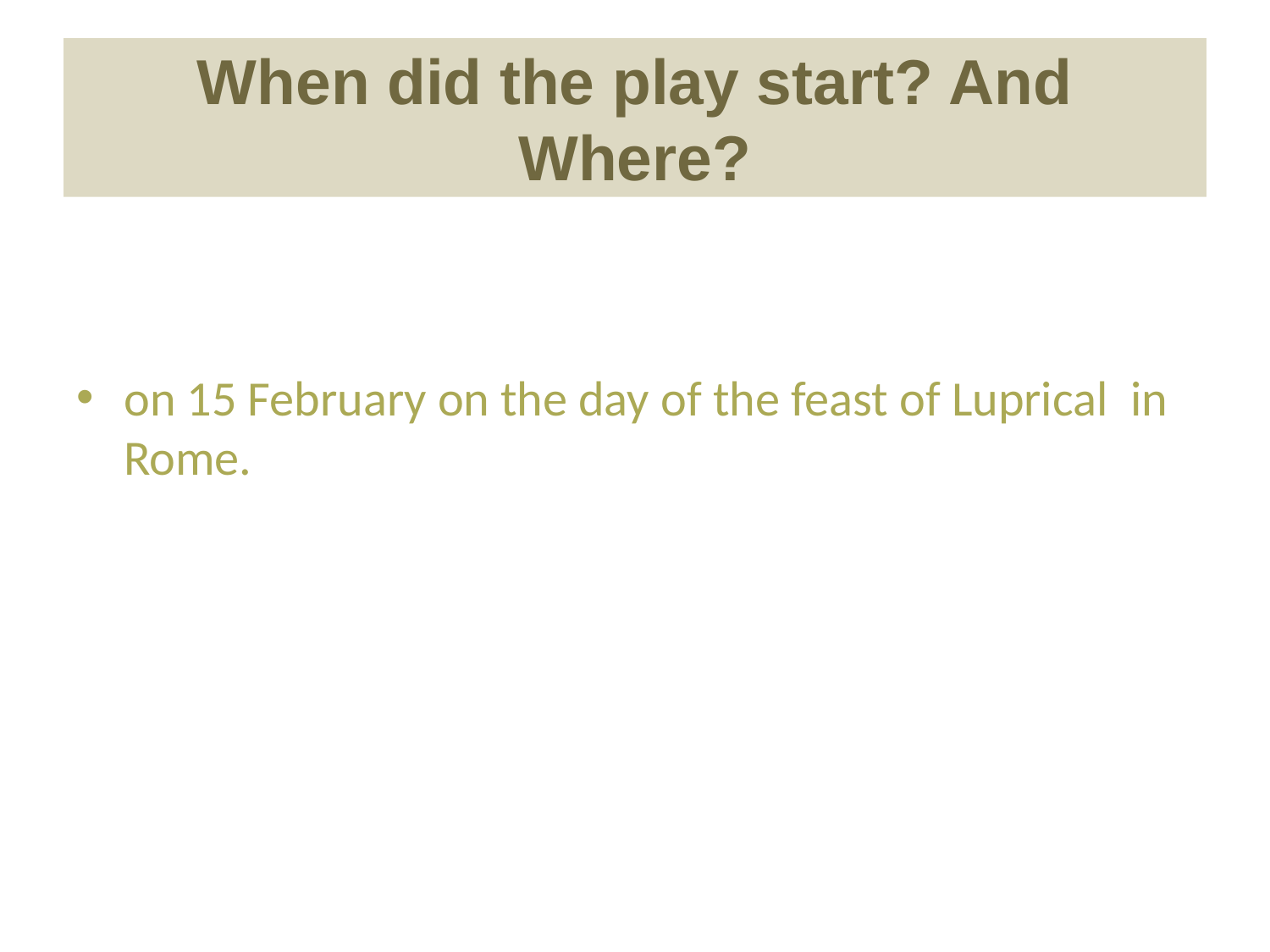

# When did the play start? And Where?

on 15 February on the day of the feast of Luprical  in Rome.